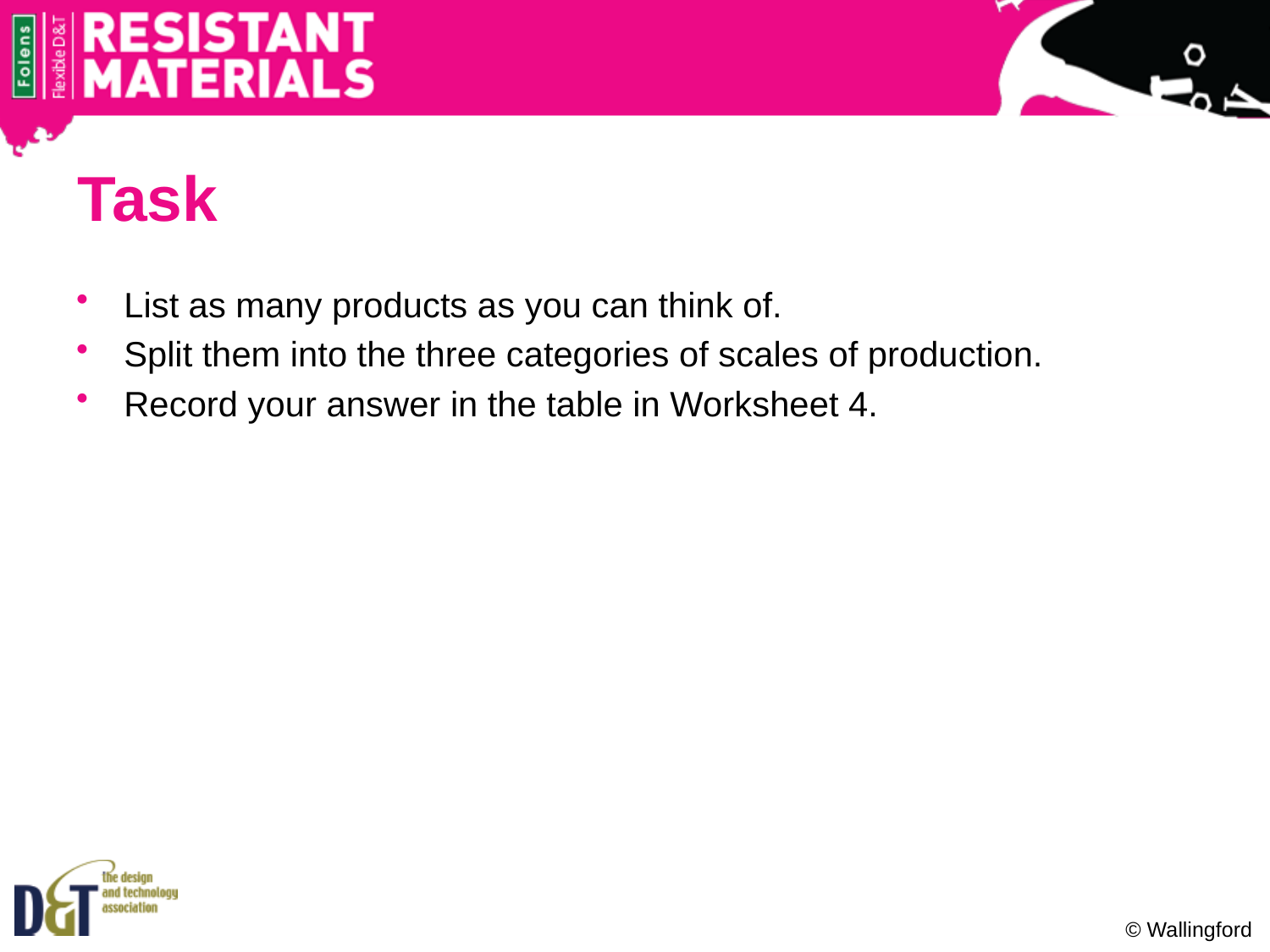

# Task
List as many products as you can think of.
Split them into the three categories of scales of production.
Record your answer in the table in Worksheet 4.

© Wallingford